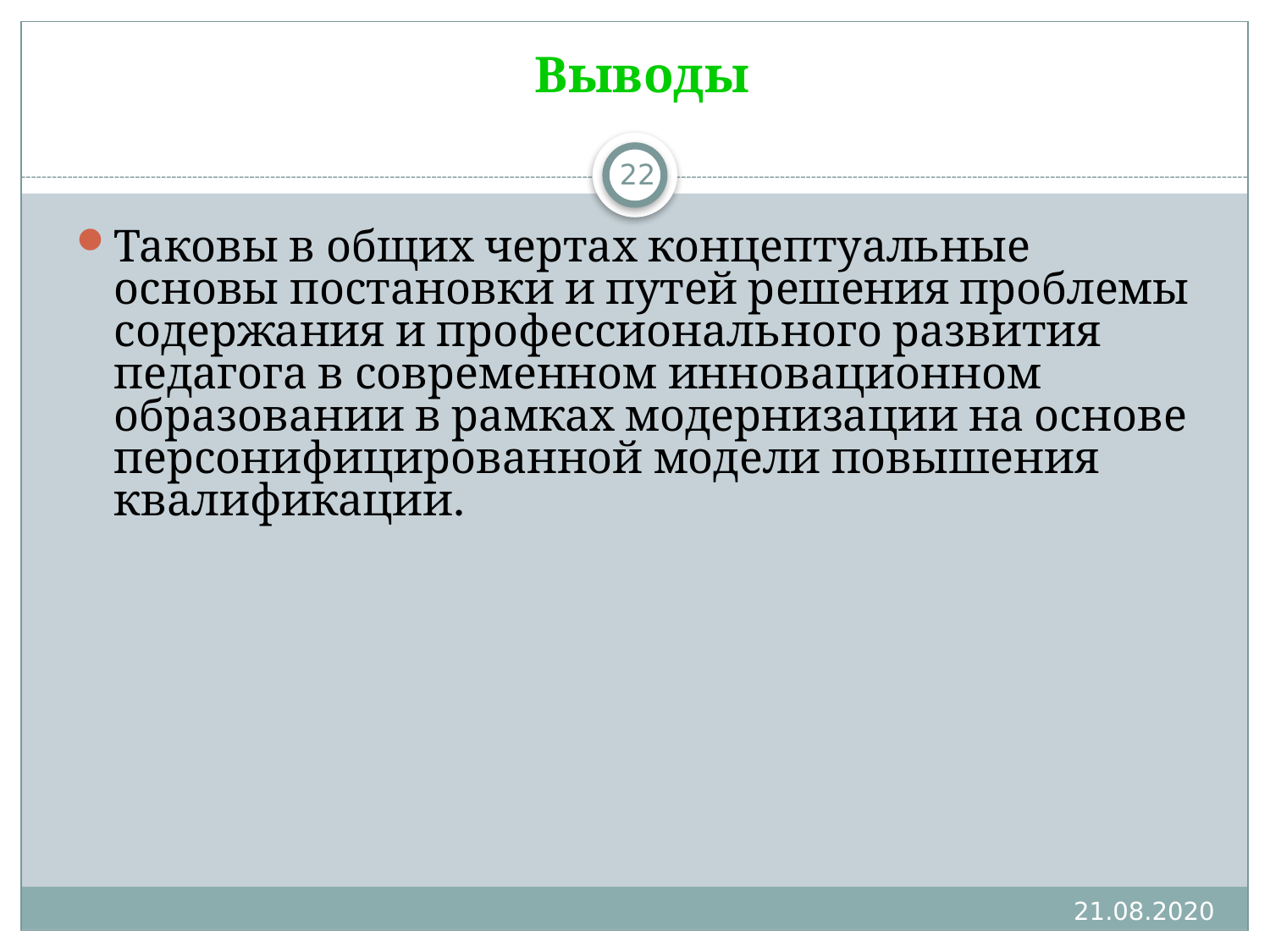

# Выводы
22
Таковы в общих чертах концептуальные основы постановки и путей решения проблемы содержания и профессионального развития педагога в современном инновационном образовании в рамках модернизации на основе персонифицированной модели повышения квалификации.

21.08.2020